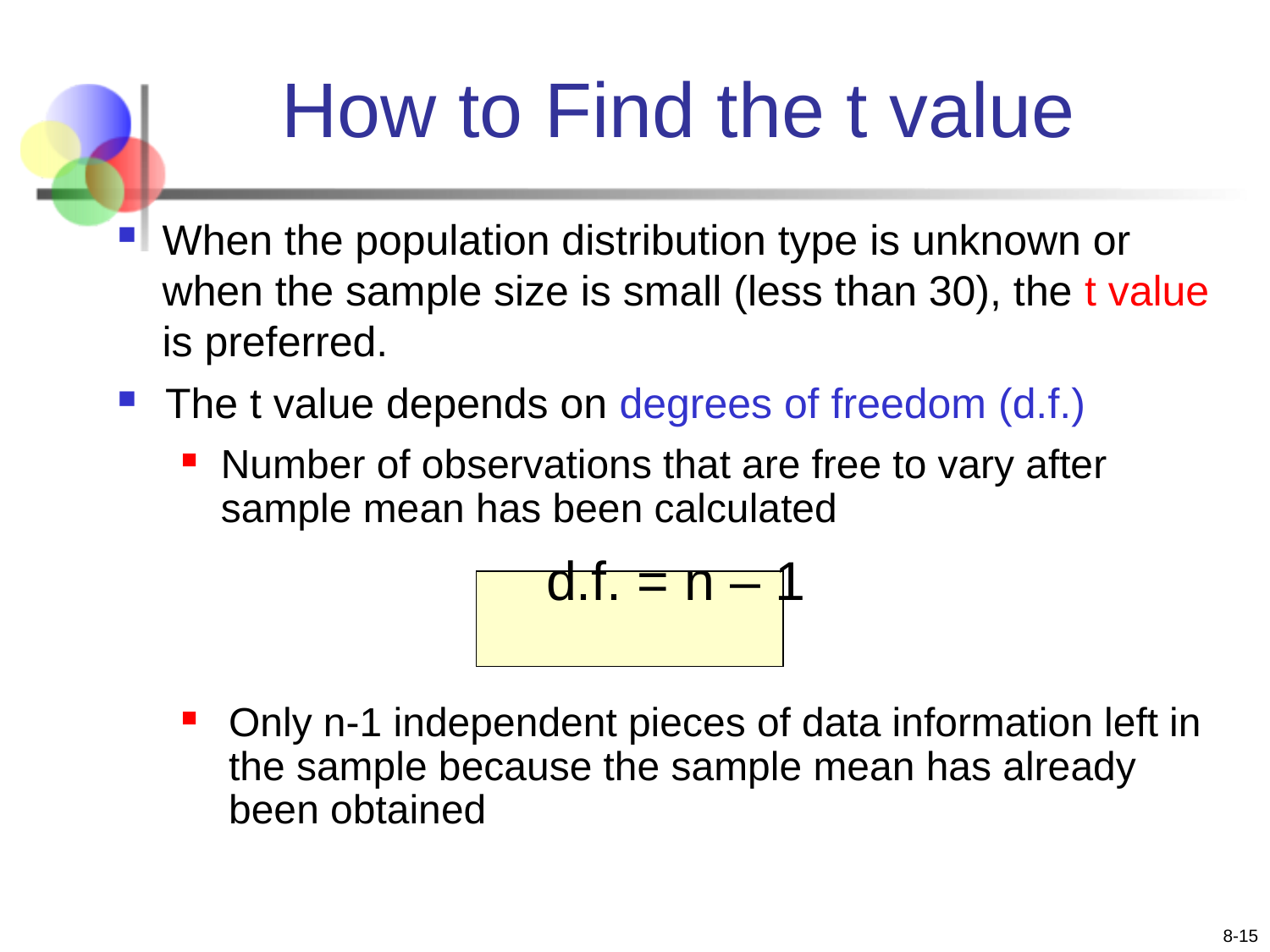

# How to Find the t value
When the population distribution type is unknown or when the sample size is small (less than 30), the t value is preferred.
The t value depends on degrees of freedom (d.f.)
Number of observations that are free to vary after sample mean has been calculated
				d.f. = n – 1

Only n-1 independent pieces of data information left in the sample because the sample mean has already been obtained

8-15